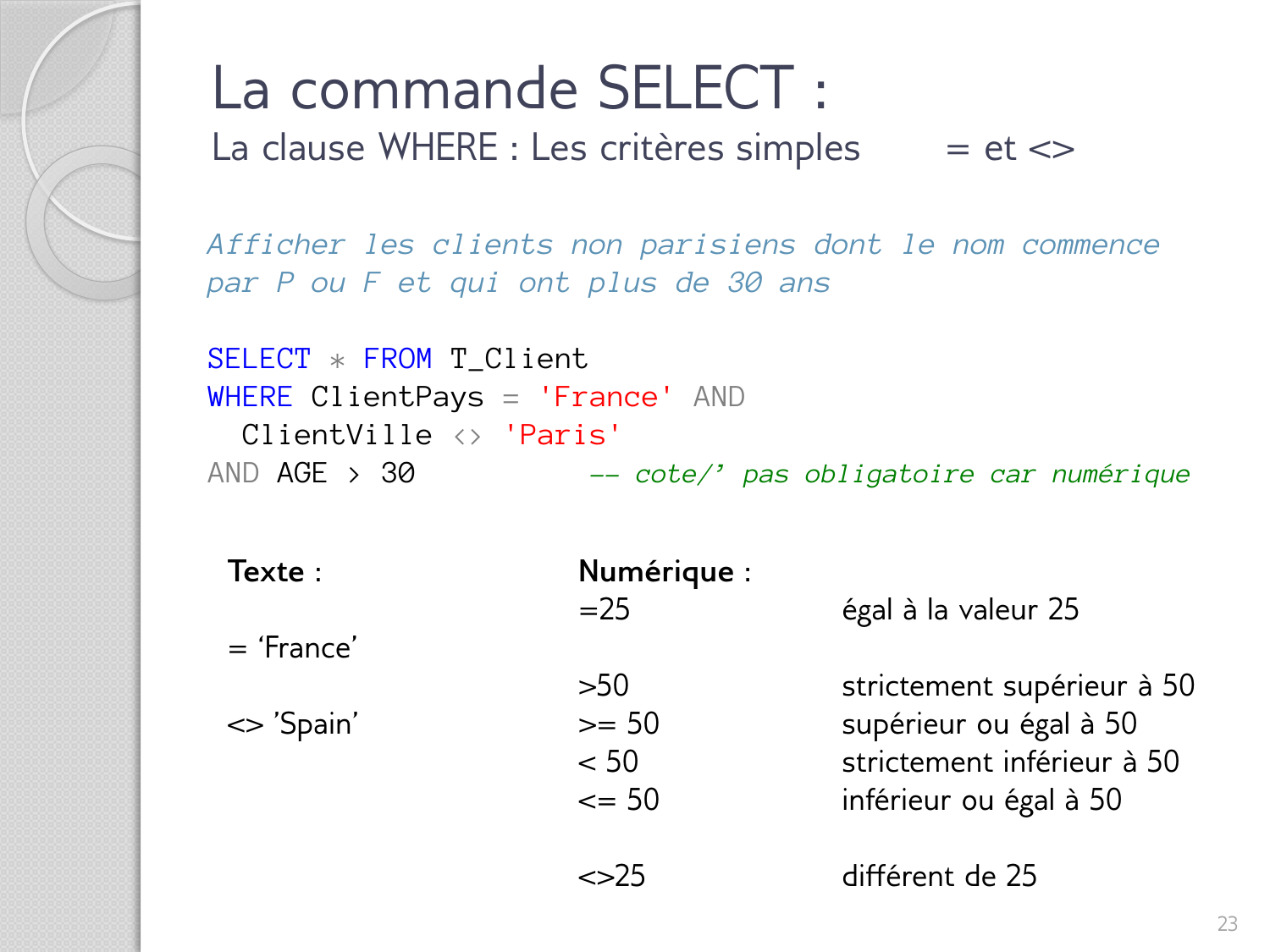

# La commande SELECT : La clause WHERE : Les critères simples       = et <>
Afficher les clients non parisiens dont le nom commence par P ou F et qui ont plus de 30 ans

SELECT * FROM T_Client
WHERE ClientPays = 'France' AND
  ClientVille <> 'Paris'
AND AGE > 30          -- cote/’ pas obligatoire car numérique
Texte :

= ‘France’

<> ’Spain’
Numérique :
=25		 égal à la valeur 25

>50		 strictement supérieur à 50
>= 50 		 supérieur ou égal à 50
< 50		 strictement inférieur à 50
<= 50 		 inférieur ou égal à 50

<>25		 différent de 25
23